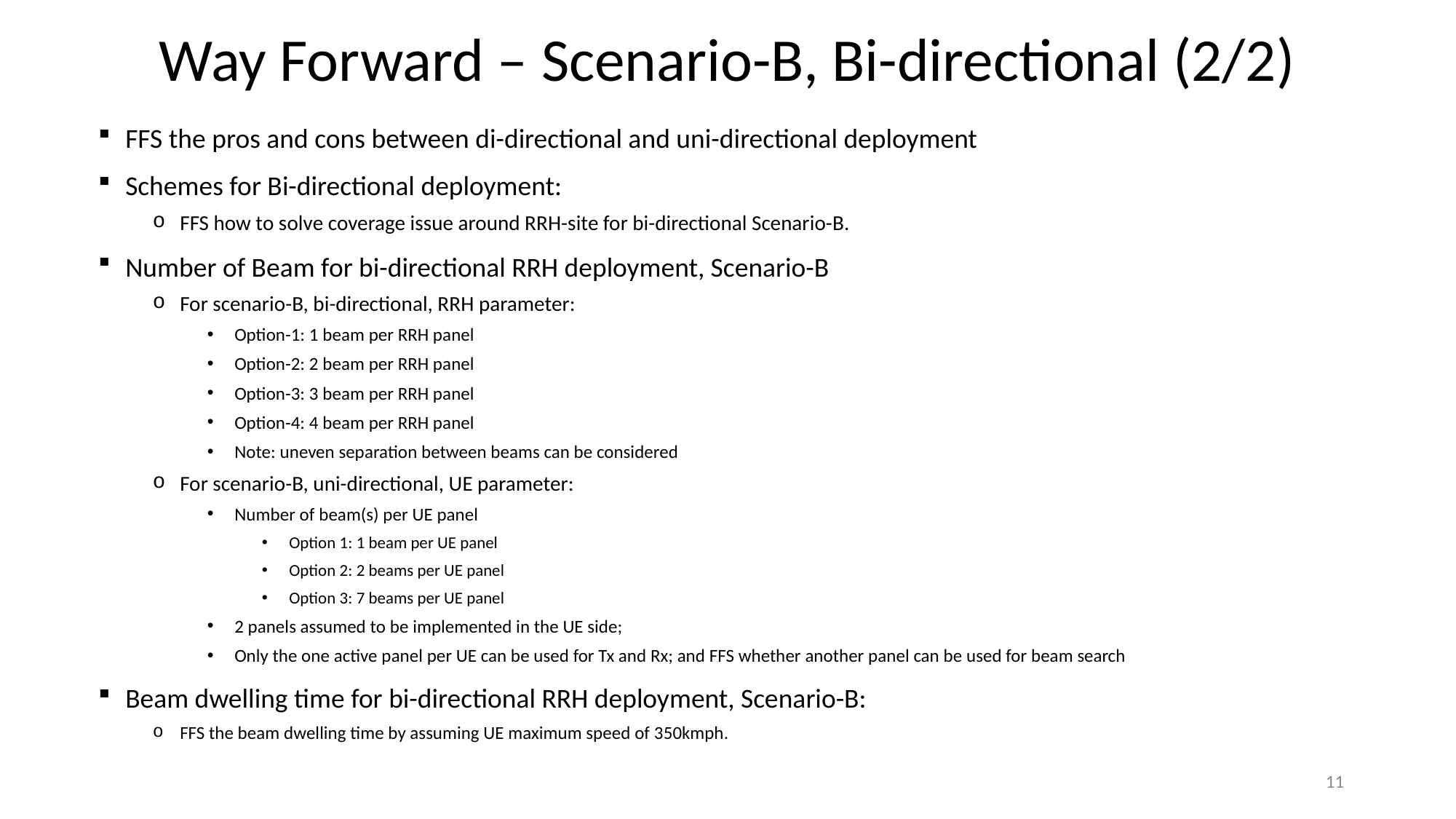

# Way Forward – Scenario-B, Bi-directional (2/2)
FFS the pros and cons between di-directional and uni-directional deployment
Schemes for Bi-directional deployment:
FFS how to solve coverage issue around RRH-site for bi-directional Scenario-B.
Number of Beam for bi-directional RRH deployment, Scenario-B
For scenario-B, bi-directional, RRH parameter:
Option-1: 1 beam per RRH panel
Option-2: 2 beam per RRH panel
Option-3: 3 beam per RRH panel
Option-4: 4 beam per RRH panel
Note: uneven separation between beams can be considered
For scenario-B, uni-directional, UE parameter:
Number of beam(s) per UE panel
Option 1: 1 beam per UE panel
Option 2: 2 beams per UE panel
Option 3: 7 beams per UE panel
2 panels assumed to be implemented in the UE side;
Only the one active panel per UE can be used for Tx and Rx; and FFS whether another panel can be used for beam search
Beam dwelling time for bi-directional RRH deployment, Scenario-B:
FFS the beam dwelling time by assuming UE maximum speed of 350kmph.
11